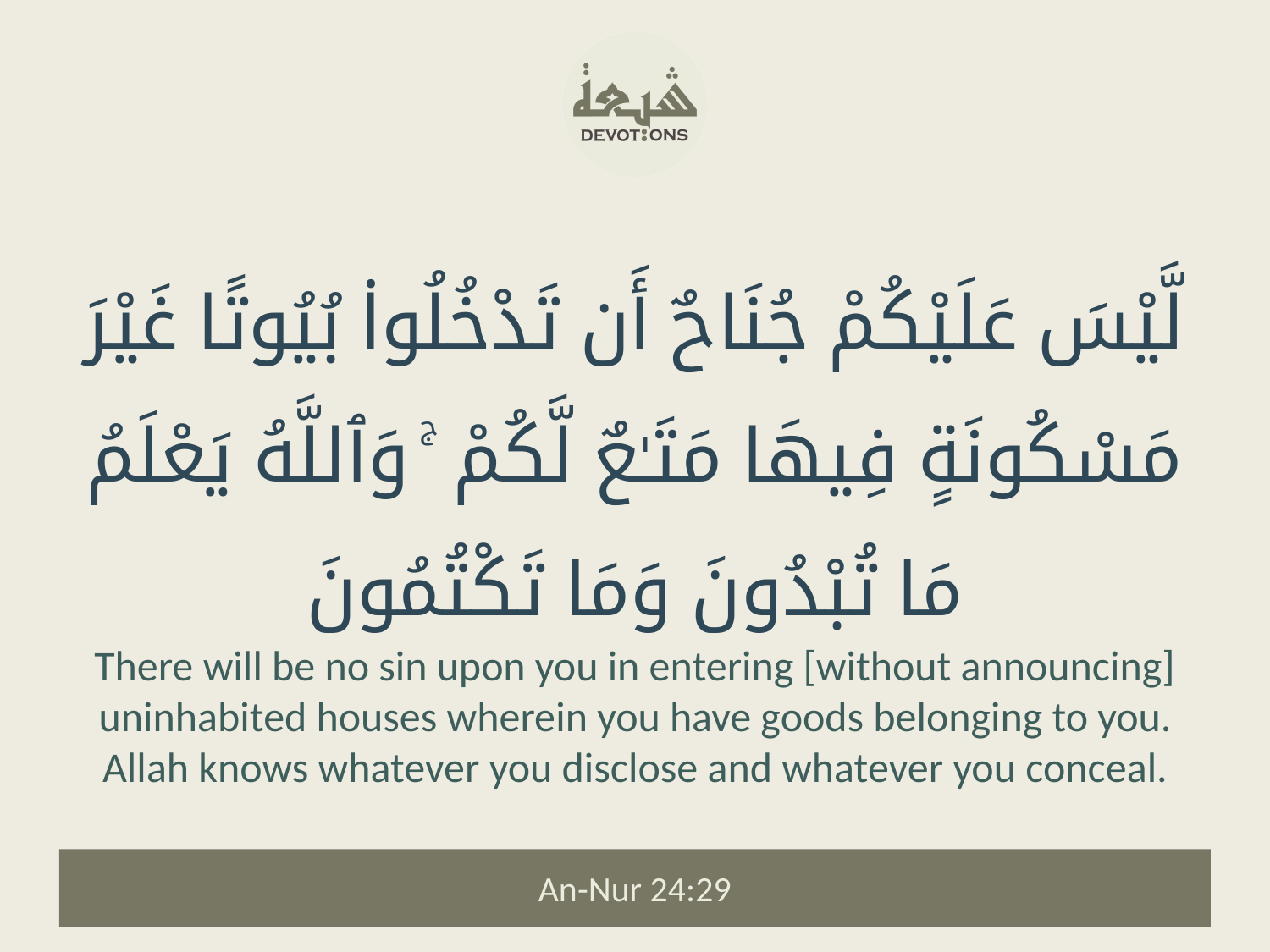

لَّيْسَ عَلَيْكُمْ جُنَاحٌ أَن تَدْخُلُوا۟ بُيُوتًا غَيْرَ مَسْكُونَةٍ فِيهَا مَتَـٰعٌ لَّكُمْ ۚ وَٱللَّهُ يَعْلَمُ مَا تُبْدُونَ وَمَا تَكْتُمُونَ
There will be no sin upon you in entering [without announcing] uninhabited houses wherein you have goods belonging to you. Allah knows whatever you disclose and whatever you conceal.
An-Nur 24:29